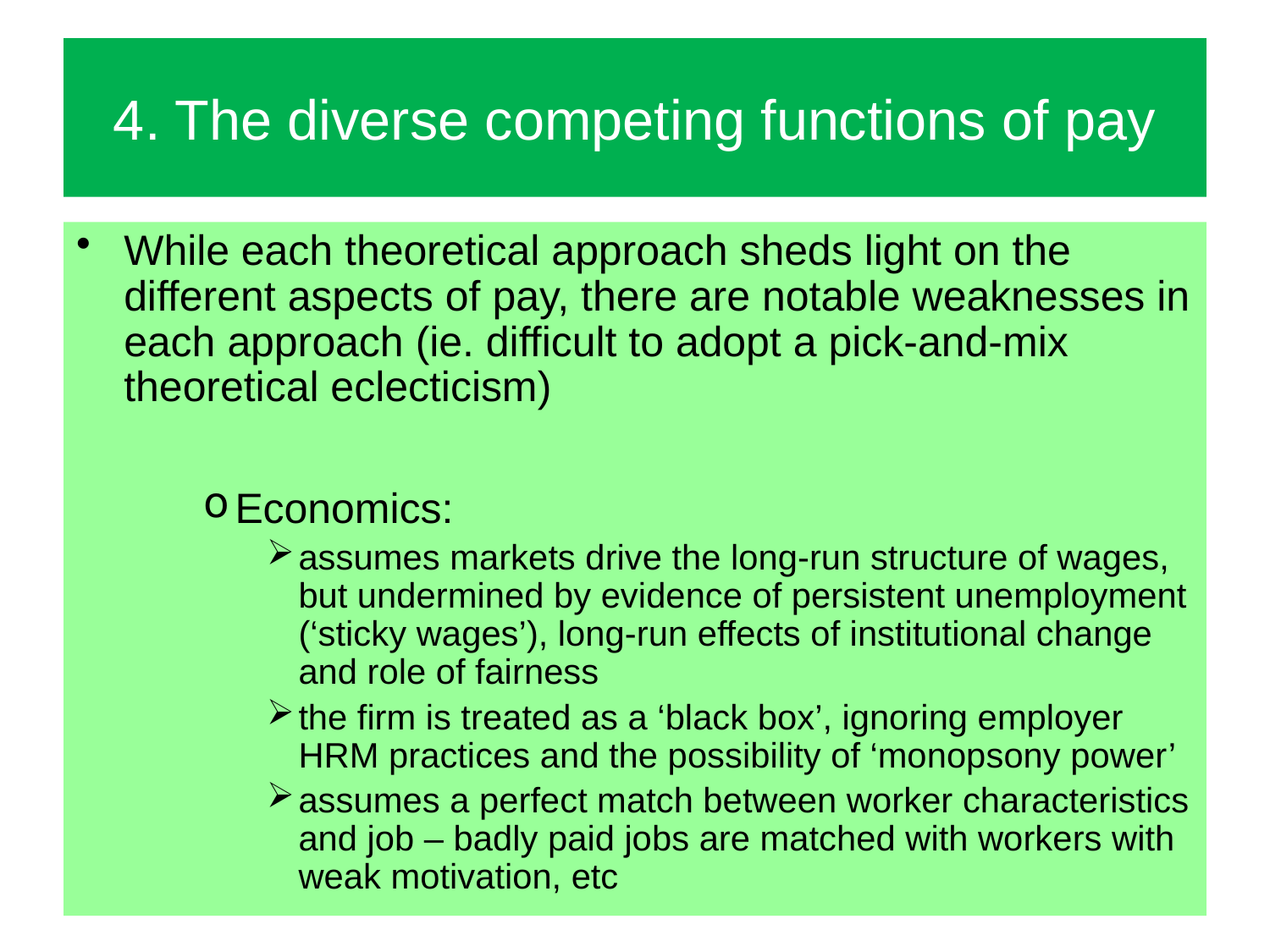

# 4. The diverse competing functions of pay
While each theoretical approach sheds light on the different aspects of pay, there are notable weaknesses in each approach (ie. difficult to adopt a pick-and-mix theoretical eclecticism)

Economics:
assumes markets drive the long-run structure of wages, but undermined by evidence of persistent unemployment (‘sticky wages’), long-run effects of institutional change and role of fairness
the firm is treated as a ‘black box’, ignoring employer HRM practices and the possibility of ‘monopsony power’
assumes a perfect match between worker characteristics and job – badly paid jobs are matched with workers with weak motivation, etc